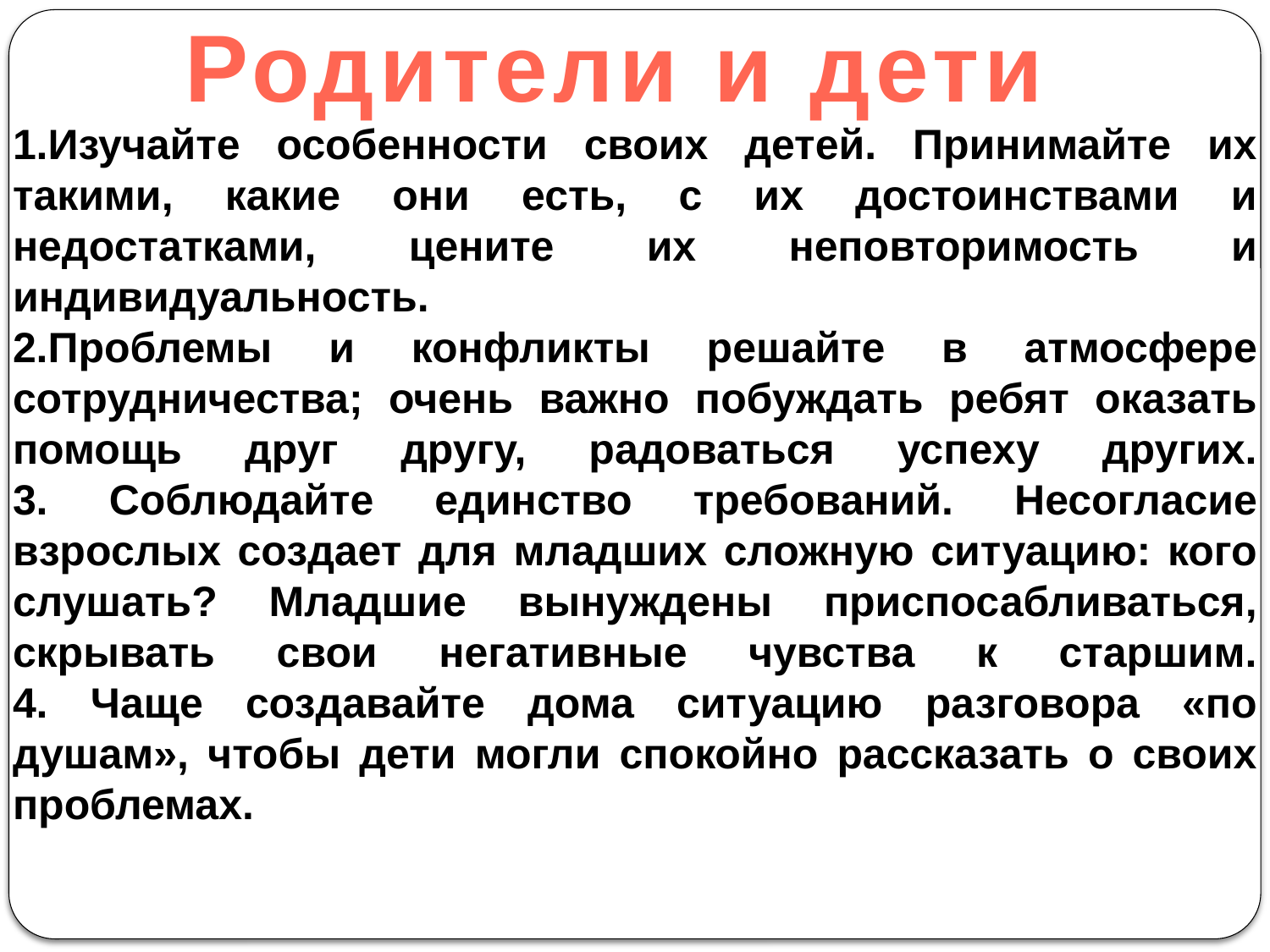

Родители и дети
1.Изучайте особенности своих детей. Принимайте их такими, какие они есть, с их достоинствами и недостатками, цените их неповторимость и индивидуальность.
2.Проблемы и конфликты решайте в атмосфере сотрудничества; очень важно побуждать ребят оказать помощь друг другу, радоваться успеху других.
3. Соблюдайте единство требований. Несогласие взрослых создает для младших сложную ситуацию: кого слушать? Младшие вынуждены приспосабливаться, скрывать свои негативные чувства к старшим.
4. Чаще создавайте дома ситуацию разговора «по душам», чтобы дети могли спокойно рассказать о своих проблемах.